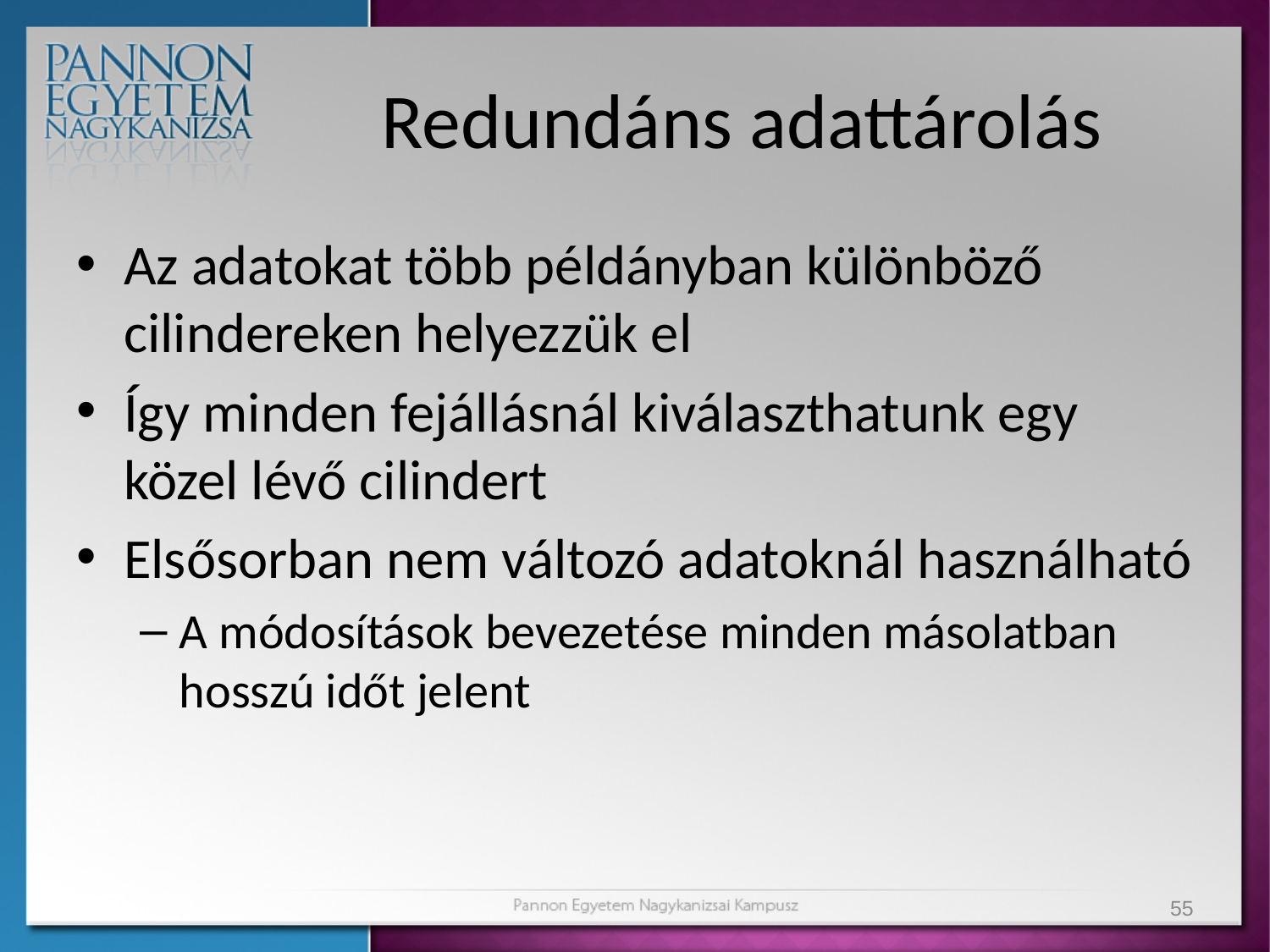

# Redundáns adattárolás
Az adatokat több példányban különböző cilindereken helyezzük el
Így minden fejállásnál kiválaszthatunk egy közel lévő cilindert
Elsősorban nem változó adatoknál használható
A módosítások bevezetése minden másolatban hosszú időt jelent
55